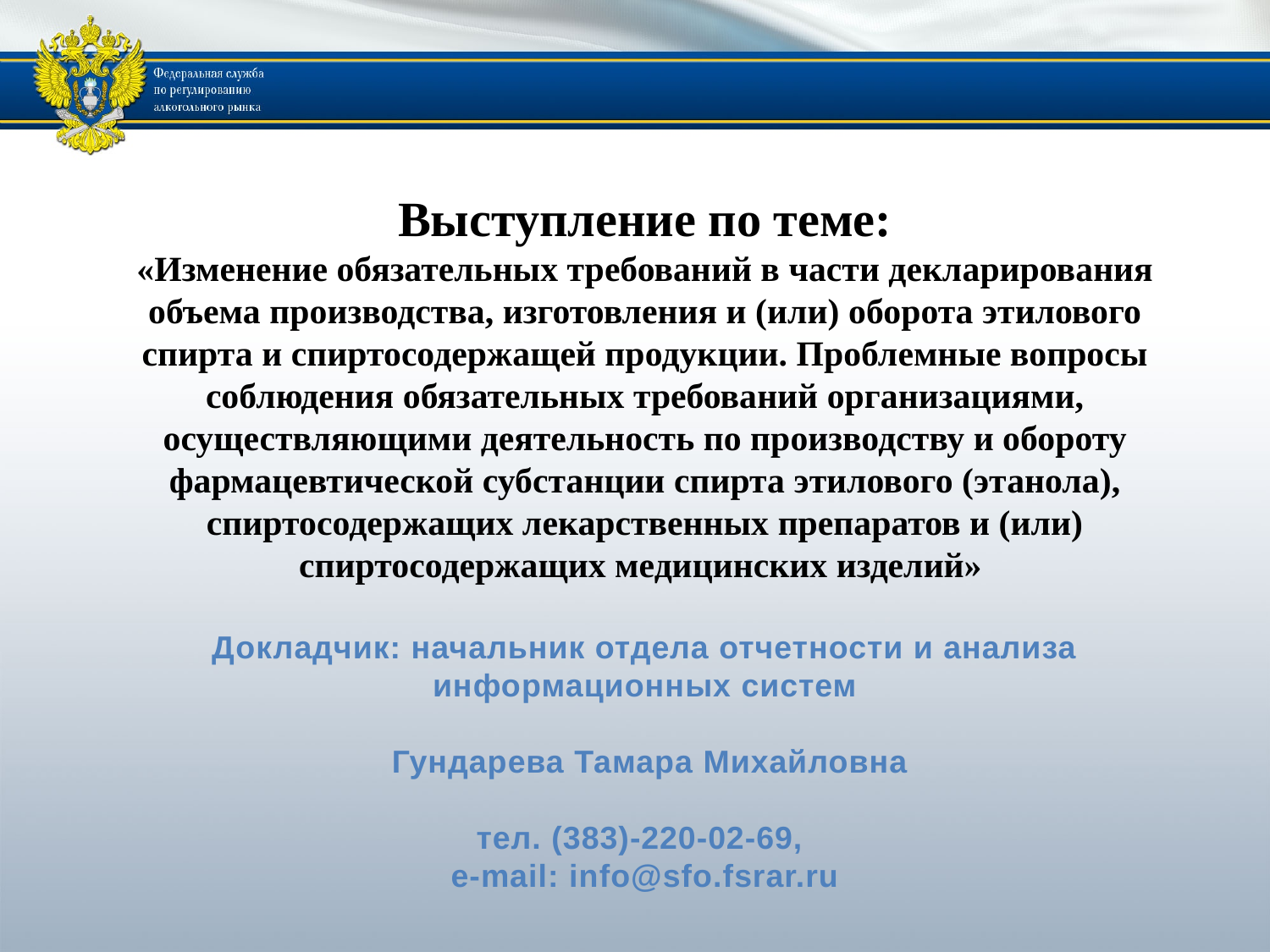

#
Выступление по теме:
«Изменение обязательных требований в части декларирования объема производства, изготовления и (или) оборота этилового спирта и спиртосодержащей продукции. Проблемные вопросы соблюдения обязательных требований организациями, осуществляющими деятельность по производству и обороту фармацевтической субстанции спирта этилового (этанола), спиртосодержащих лекарственных препаратов и (или) спиртосодержащих медицинских изделий»

Докладчик: начальник отдела отчетности и анализа информационных систем

 Гундарева Тамара Михайловна

тел. (383)-220-02-69,
e-mail: info@sfo.fsrar.ru